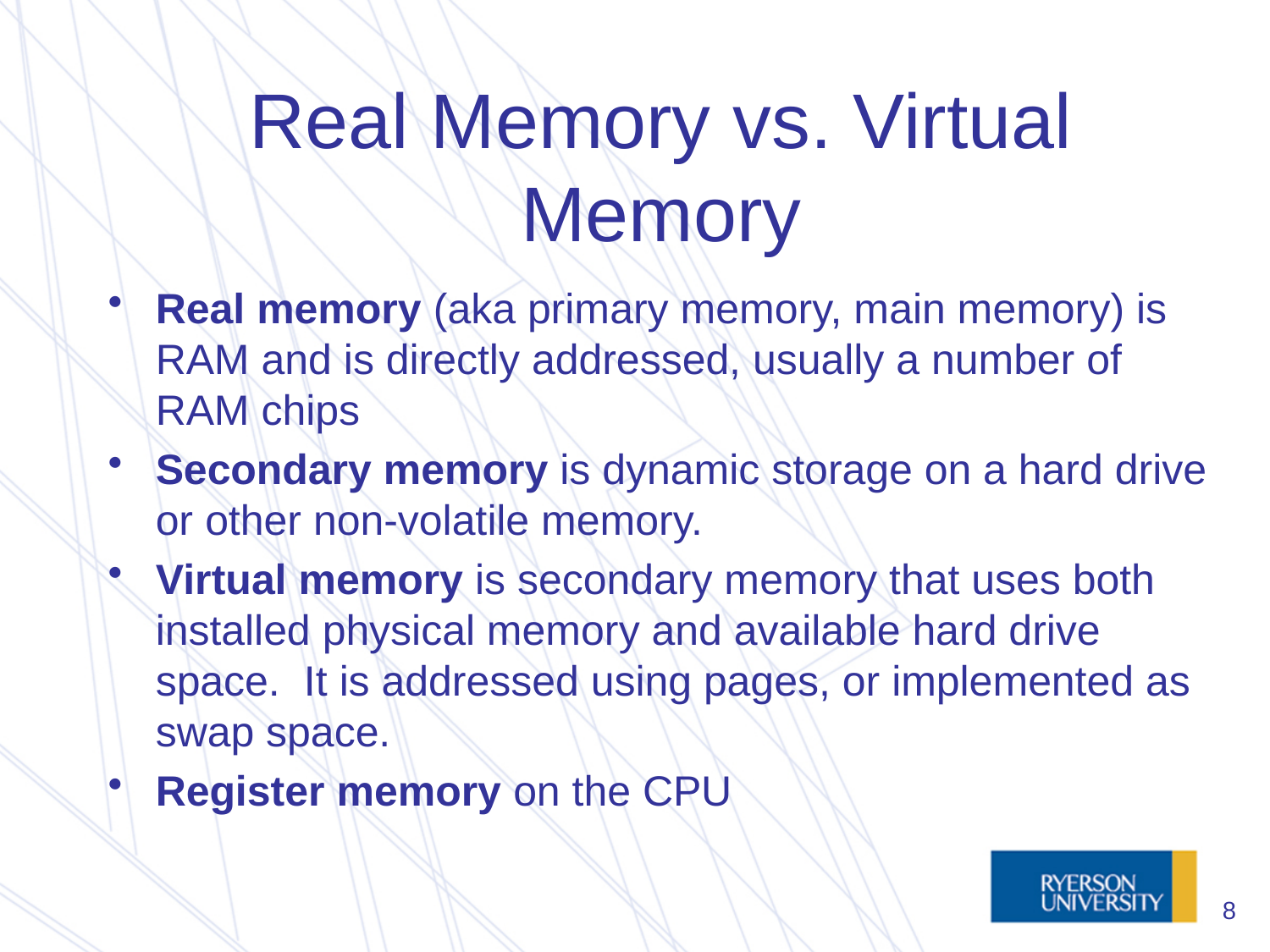

# Real Memory vs. Virtual Memory
Real memory (aka primary memory, main memory) is RAM and is directly addressed, usually a number of RAM chips
Secondary memory is dynamic storage on a hard drive or other non-volatile memory.
Virtual memory is secondary memory that uses both installed physical memory and available hard drive space.  It is addressed using pages, or implemented as swap space.
Register memory on the CPU
8